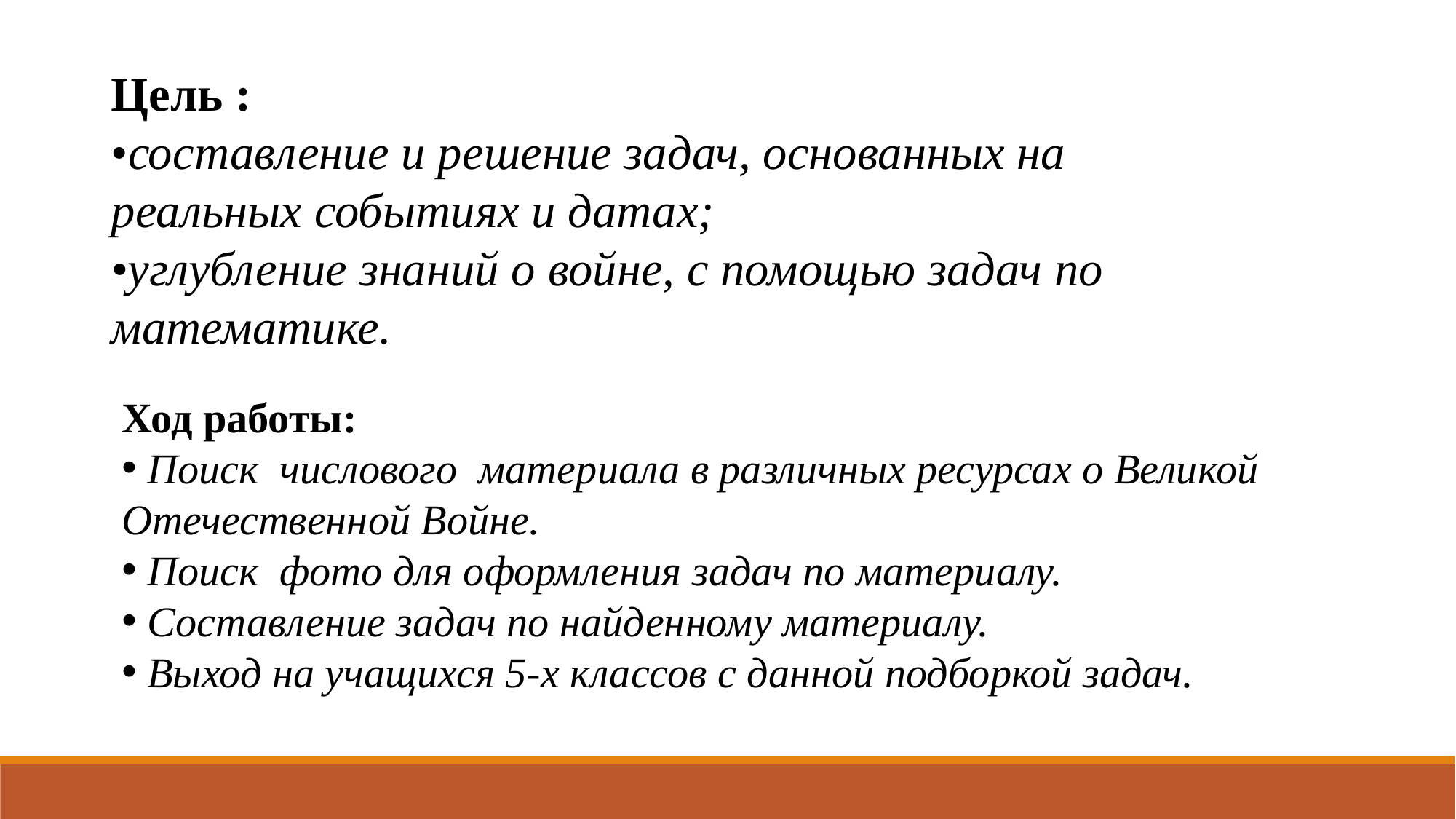

Цель :
•составление и решение задач, основанных на реальных событиях и датах;
•углубление знаний о войне, с помощью задач по  математике.
Ход работы:
 Поиск  числового  материала в различных ресурсах о Великой Отечественной Войне.
 Поиск  фото для оформления задач по материалу.
 Составление задач по найденному материалу.
 Выход на учащихся 5-х классов с данной подборкой задач.